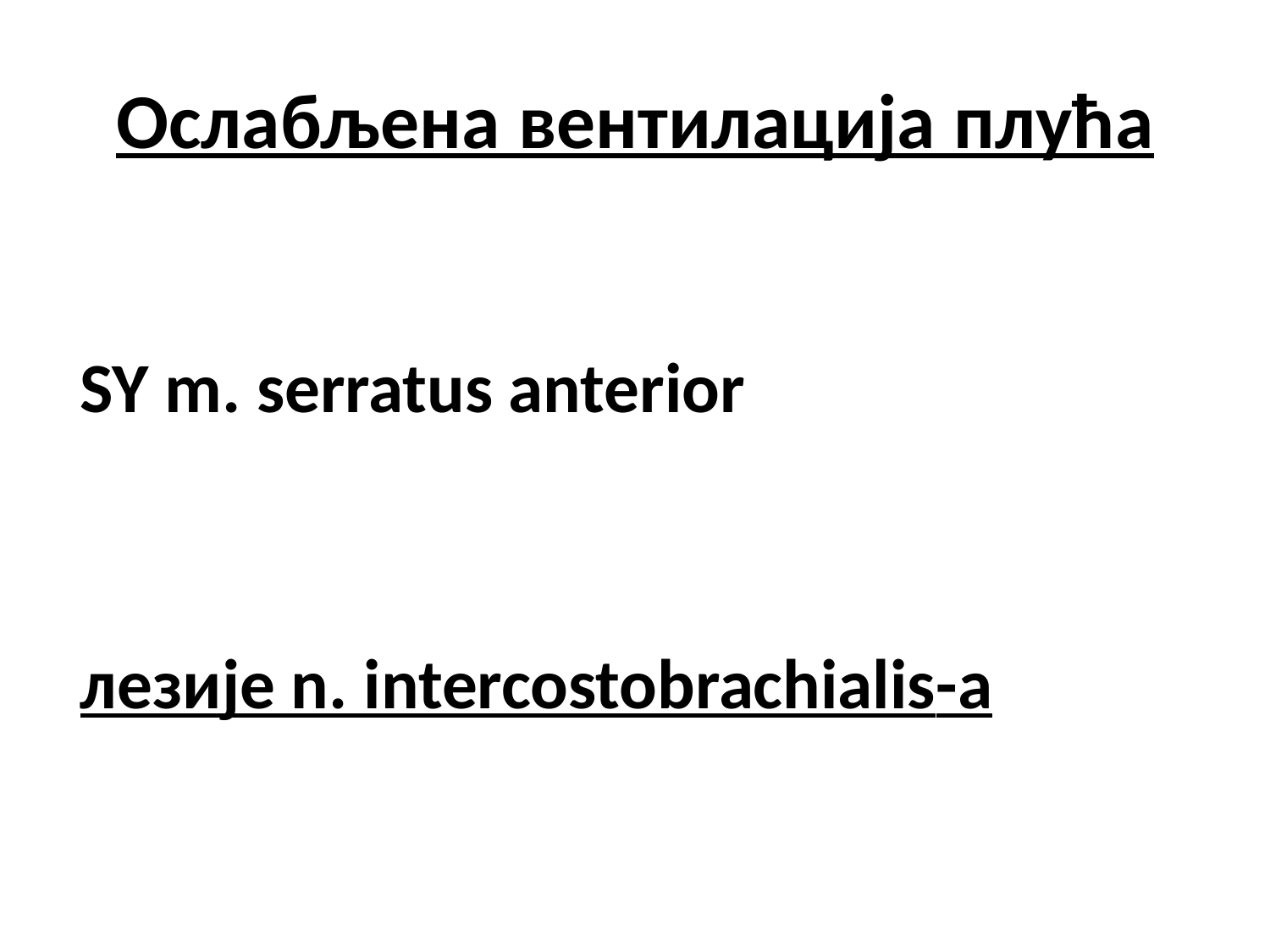

# Ослабљена вентилација плућа
SY m. serratus anterior

лезиje n. intercostobrachialis-a